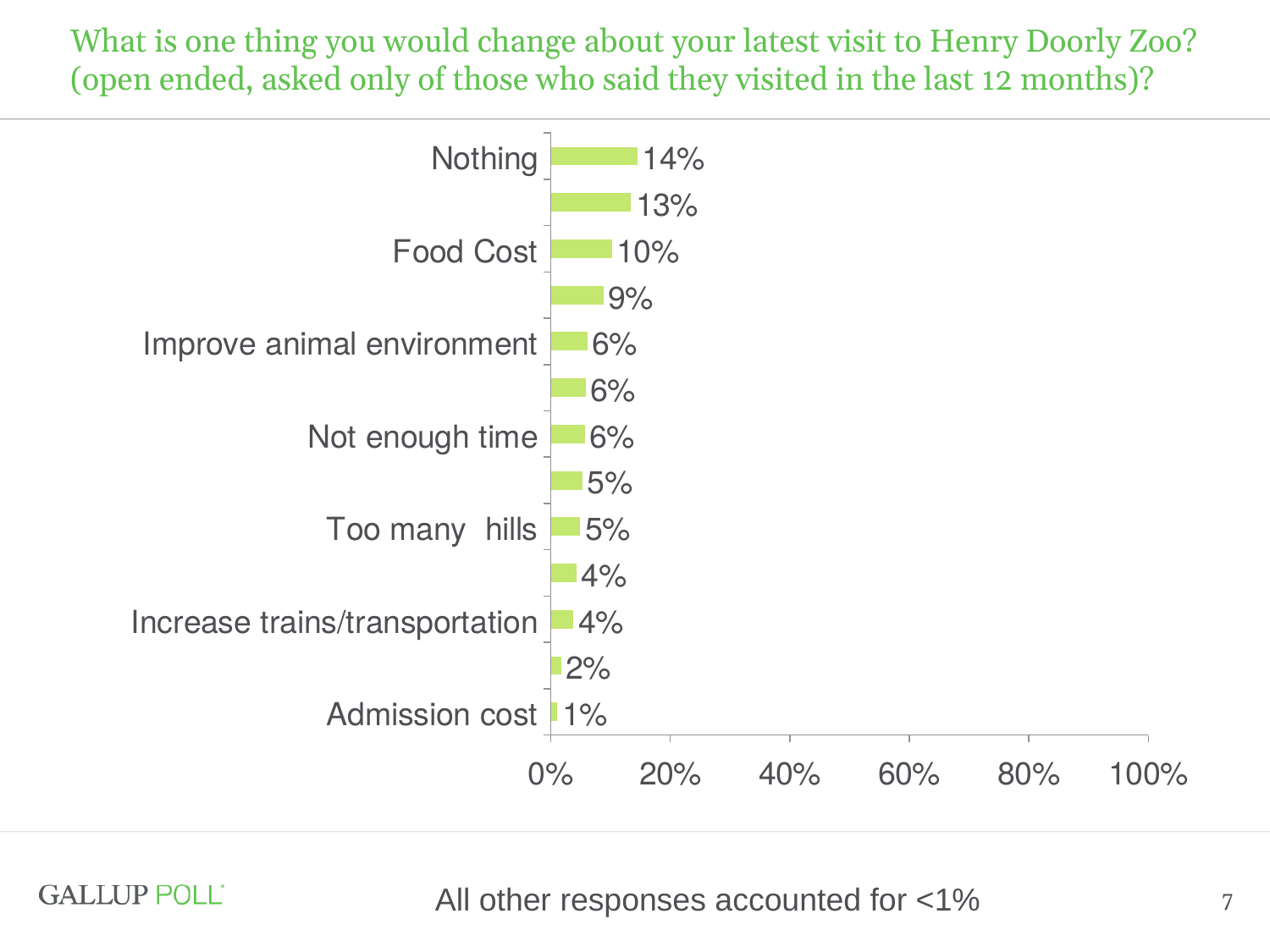

# What is one thing you would change about your latest visit to Henry Doorly Zoo? (open ended, asked only of those who said they visited in the last 12 months)?

### Chart

| Category | Column1 |
|---|---|
| Admission cost | 0.010999999999999998 |
| Too spread out | 0.017 |
| Increase trains/transportation | 0.038 |
| Too crowded | 0.043000000000000003 |
| Too many  hills | 0.04900000000000011 |
| Lines to get in  | 0.05300000000000001 |
| Not enough time | 0.05700000000000002 |
| Increase concession areas | 0.058 |
| Improve animal environment | 0.06100000000000001 |
| Cost (non specific) | 0.08800000000000006 |
| Food Cost | 0.10199999999999998 |
| Parking | 0.134 |
| Nothing | 0.1450000000000002 |
All other responses accounted for <1%
7